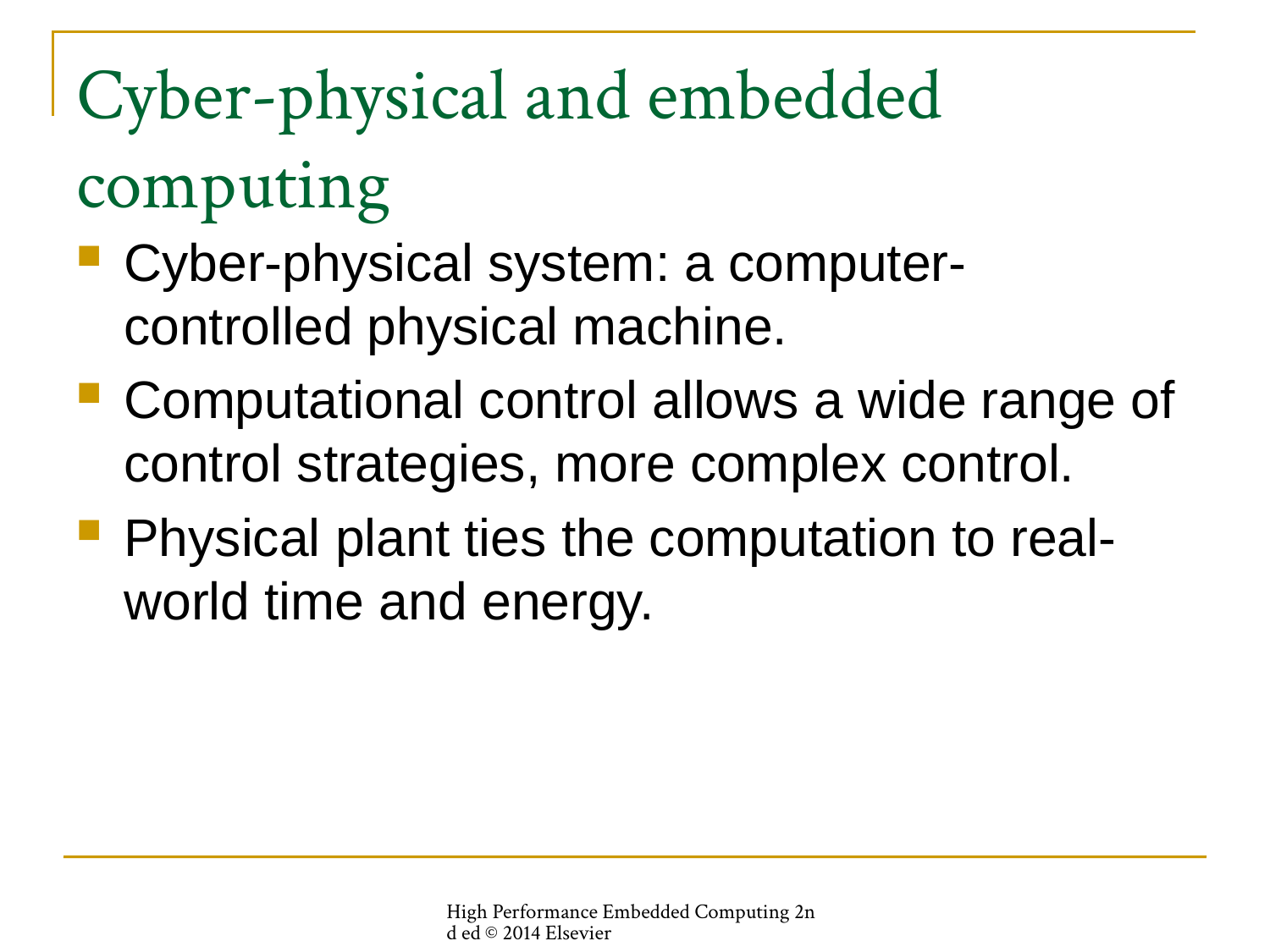

# Cyber-physical and embedded computing
Cyber-physical system: a computer-controlled physical machine.
Computational control allows a wide range of control strategies, more complex control.
Physical plant ties the computation to real-world time and energy.
High Performance Embedded Computing 2nd ed © 2014 Elsevier